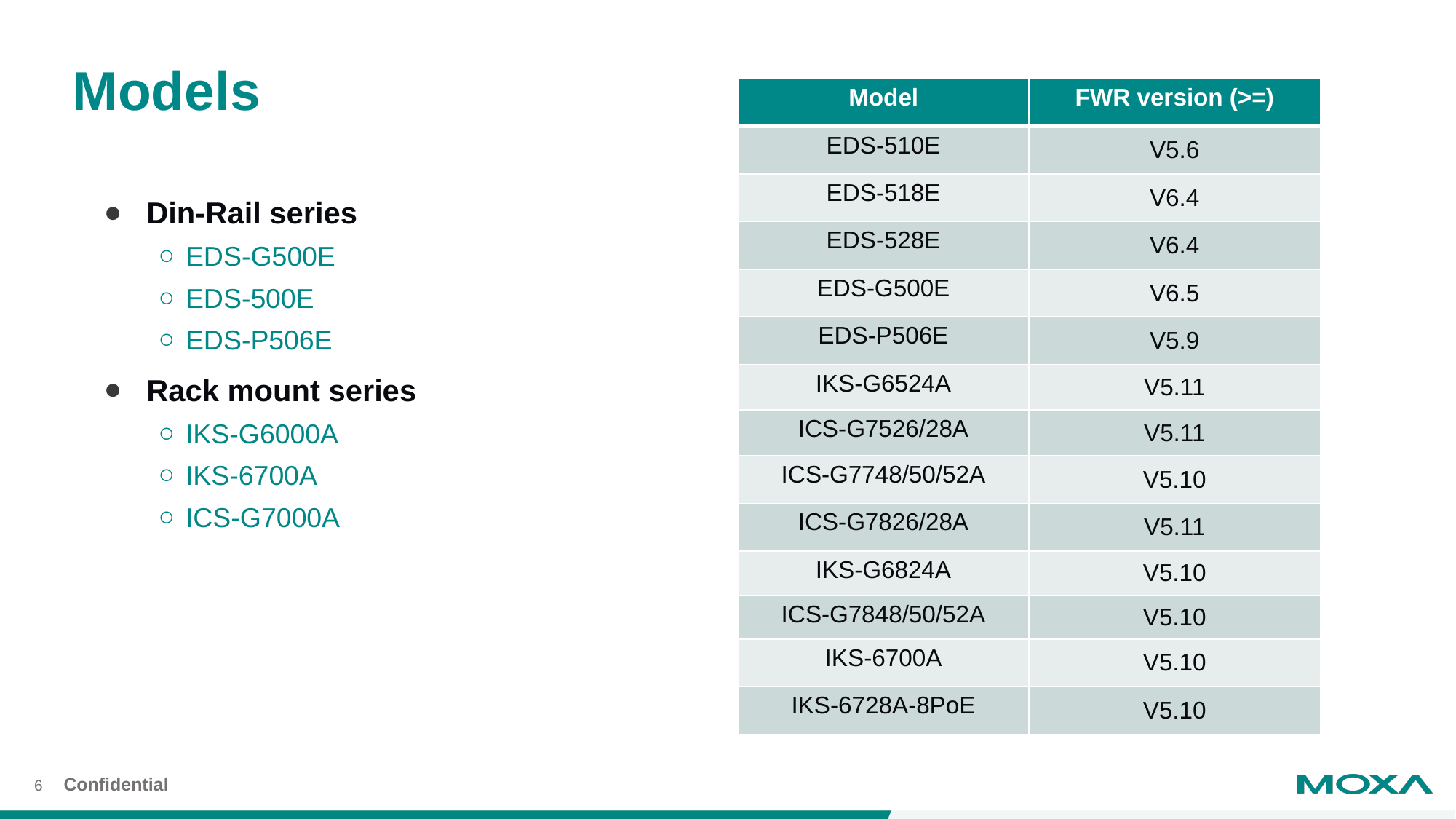

# Models
| Model | FWR version (>=) |
| --- | --- |
| EDS-510E | V5.6 |
| EDS-518E | V6.4 |
| EDS-528E | V6.4 |
| EDS-G500E | V6.5 |
| EDS-P506E | V5.9 |
| IKS-G6524A | V5.11 |
| ICS-G7526/28A | V5.11 |
| ICS-G7748/50/52A | V5.10 |
| ICS-G7826/28A | V5.11 |
| IKS-G6824A | V5.10 |
| ICS-G7848/50/52A | V5.10 |
| IKS-6700A | V5.10 |
| IKS-6728A-8PoE | V5.10 |
Din-Rail series
EDS-G500E
EDS-500E
EDS-P506E
Rack mount series
IKS-G6000A
IKS-6700A
ICS-G7000A